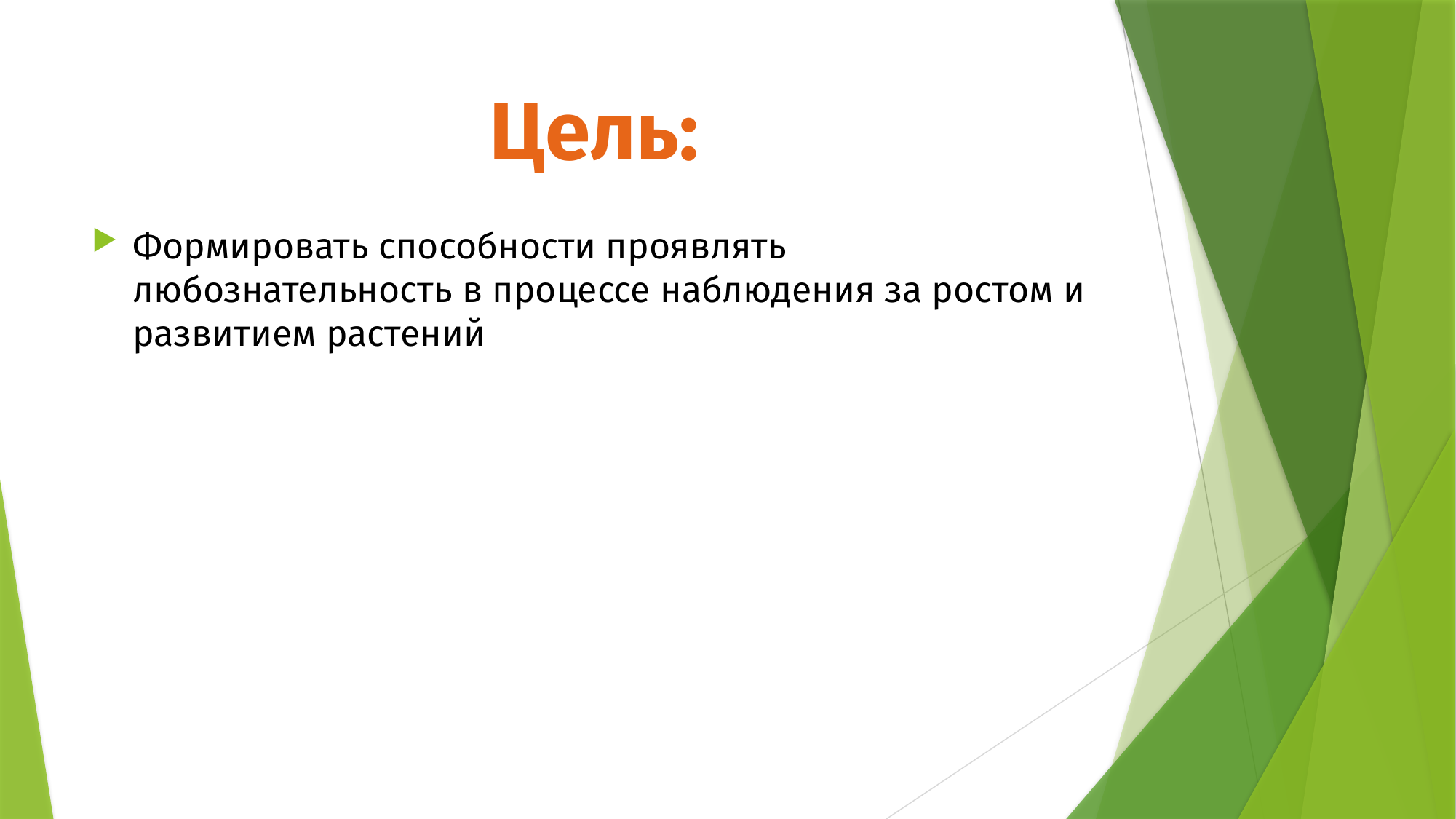

# Цель:
Формировать способности проявлять любознательность в процессе наблюдения за ростом и развитием растений